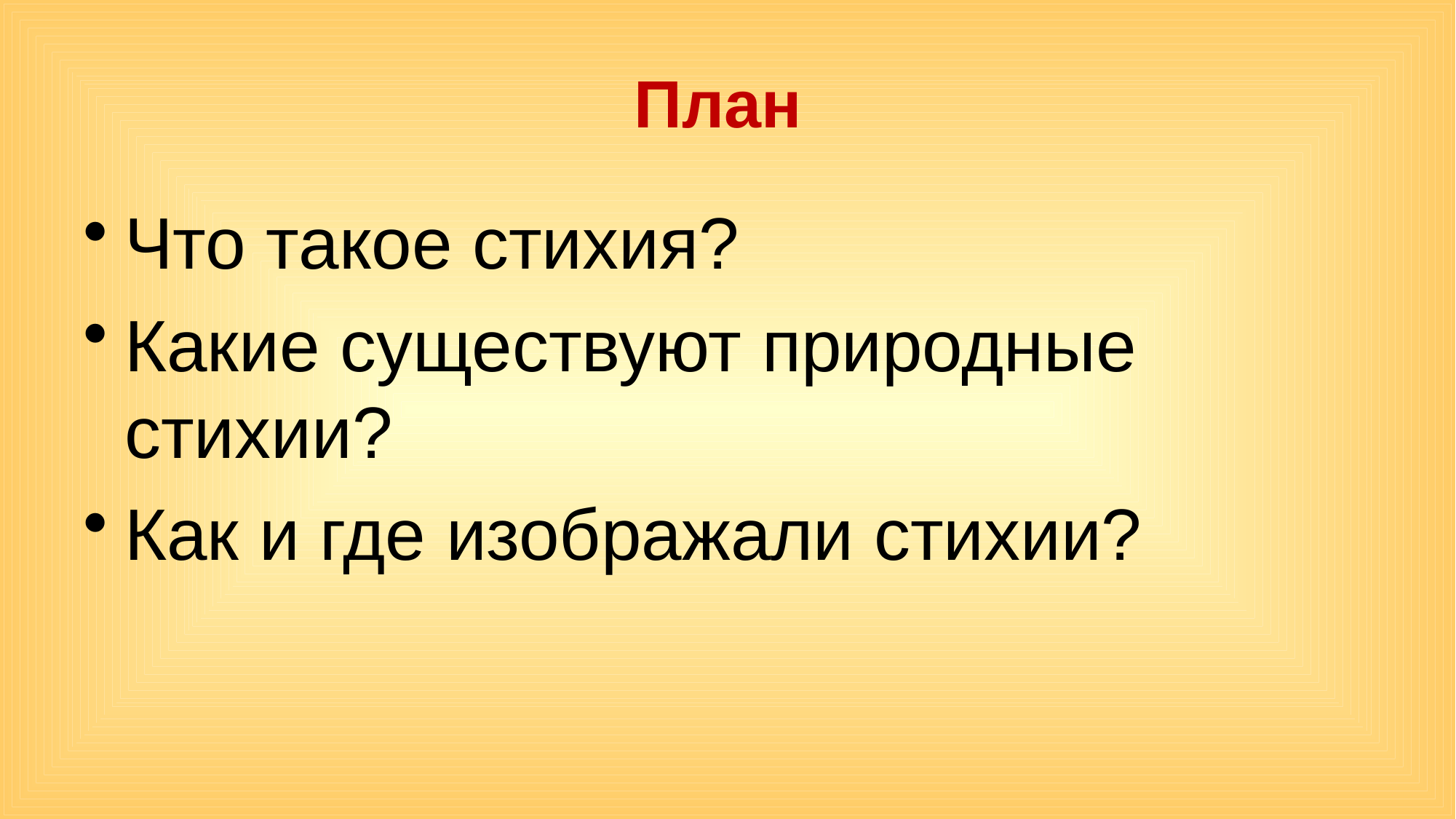

# План
Что такое стихия?
Какие существуют природные стихии?
Как и где изображали стихии?